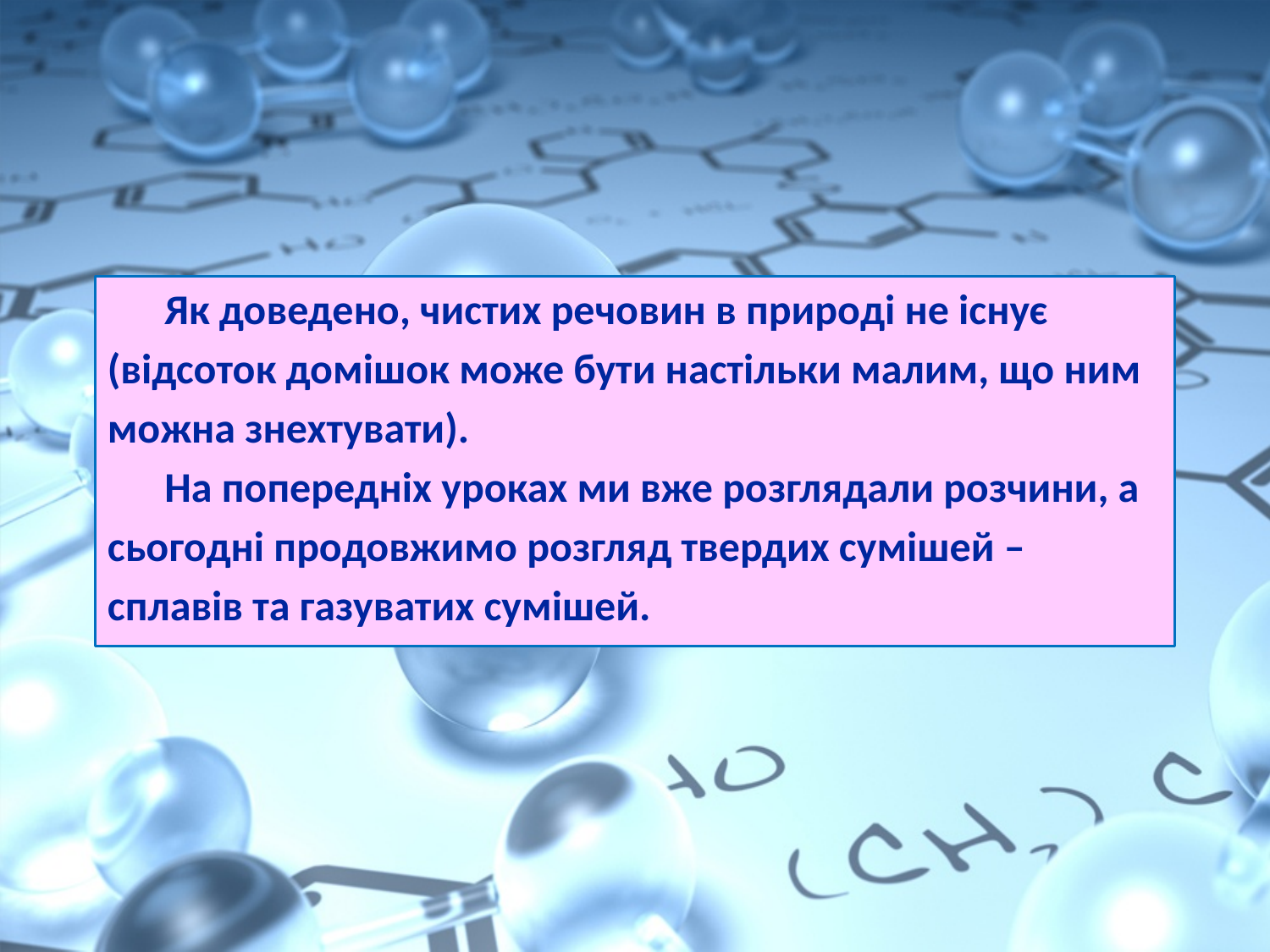

Як доведено, чистих речовин в природі не існує
(відсоток домішок може бути настільки малим, що ним
можна знехтувати).
      На попередніх уроках ми вже розглядали розчини, а
сьогодні продовжимо розгляд твердих сумішей –
сплавів та газуватих сумішей.